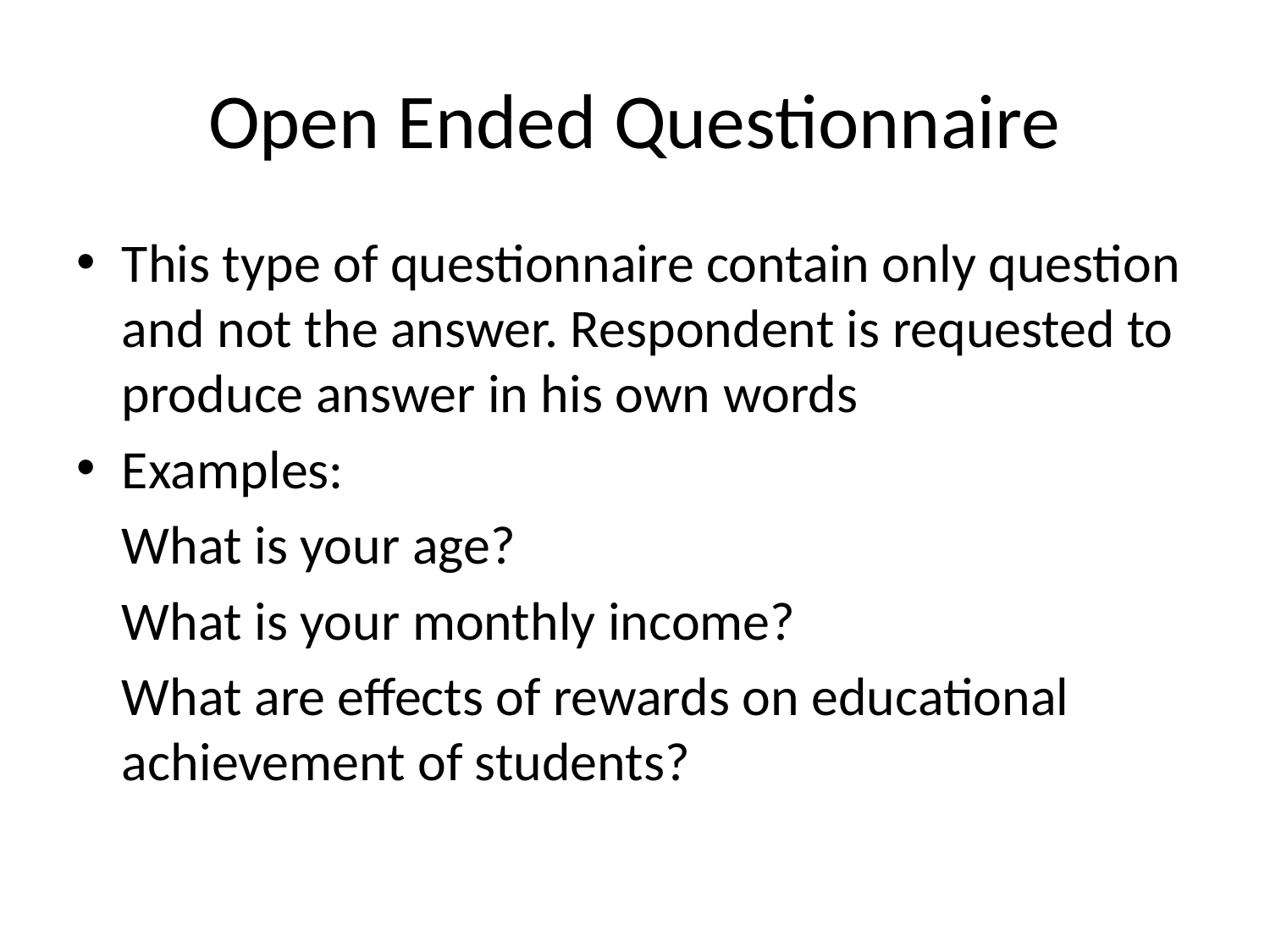

# Open Ended Questionnaire
This type of questionnaire contain only question and not the answer. Respondent is requested to produce answer in his own words
Examples:
		What is your age?
		What is your monthly income?
		What are effects of rewards on educational 	achievement of students?